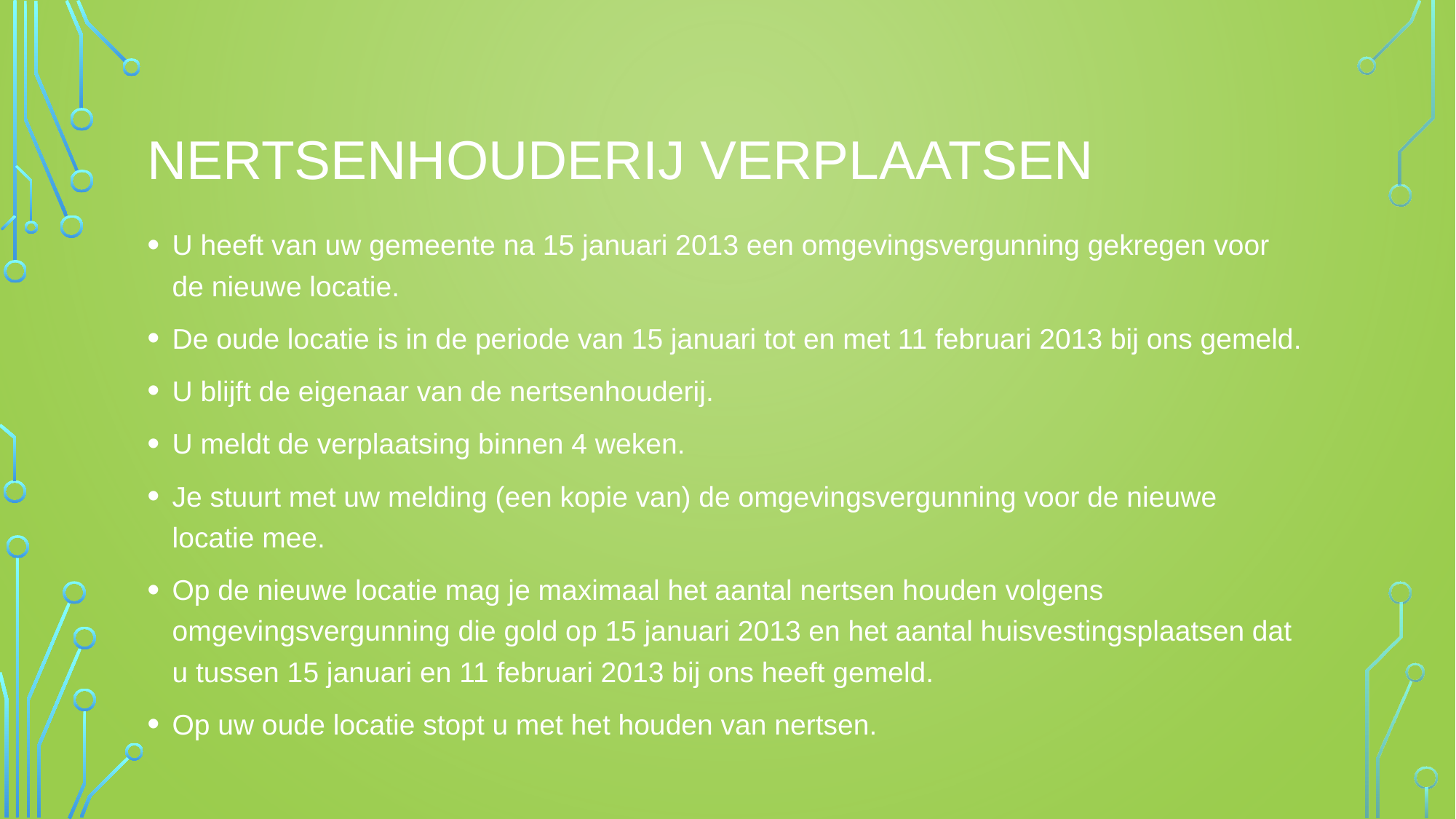

# Nertsenhouderij verplaatsen
U heeft van uw gemeente na 15 januari 2013 een omgevingsvergunning gekregen voor de nieuwe locatie.
De oude locatie is in de periode van 15 januari tot en met 11 februari 2013 bij ons gemeld.
U blijft de eigenaar van de nertsenhouderij.
U meldt de verplaatsing binnen 4 weken.
Je stuurt met uw melding (een kopie van) de omgevingsvergunning voor de nieuwe locatie mee.
Op de nieuwe locatie mag je maximaal het aantal nertsen houden volgens omgevingsvergunning die gold op 15 januari 2013 en het aantal huisvestingsplaatsen dat u tussen 15 januari en 11 februari 2013 bij ons heeft gemeld.
Op uw oude locatie stopt u met het houden van nertsen.